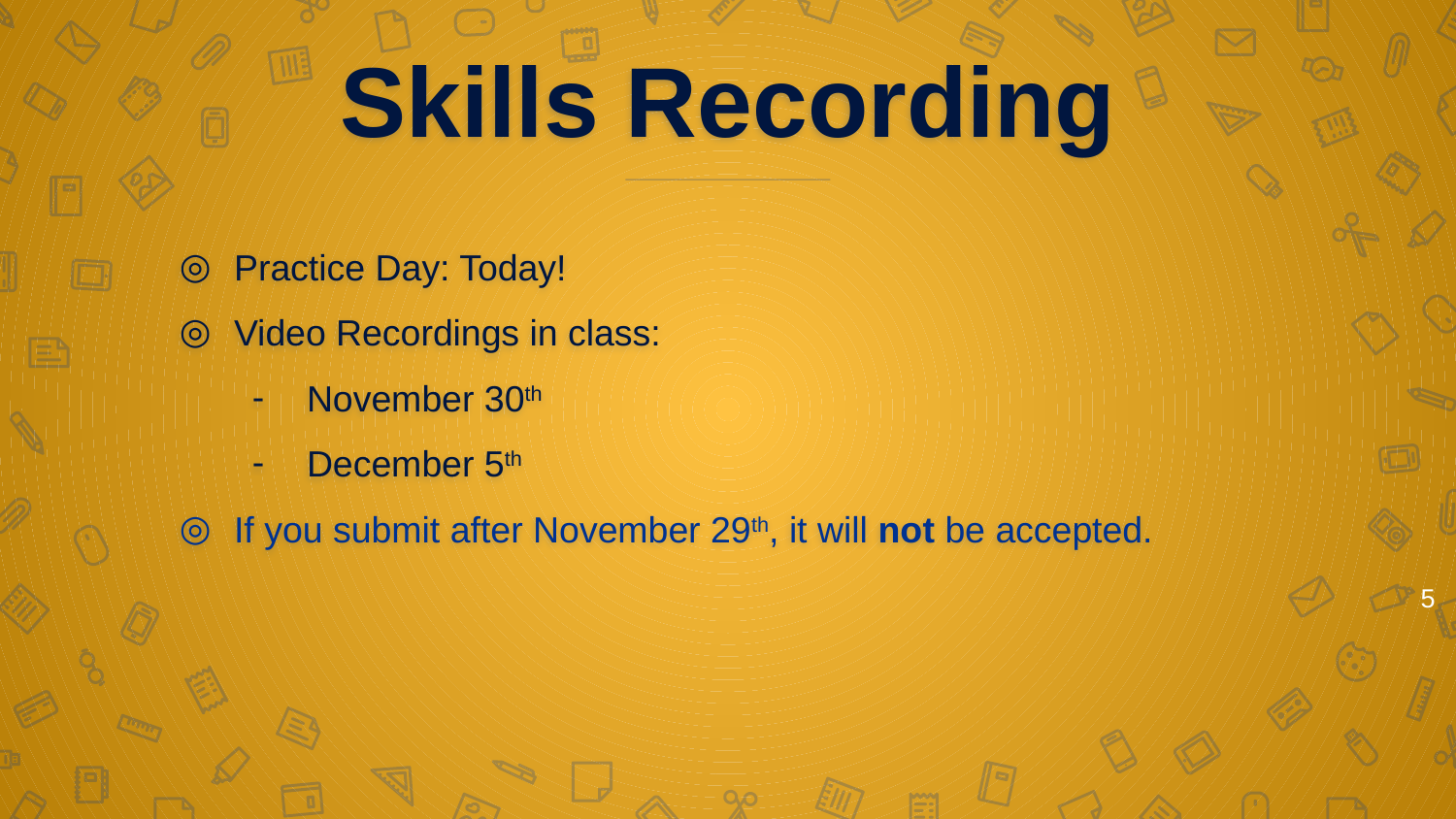

# Skills Recording
Practice Day: Today!
Video Recordings in class:
November 30th
December 5th
If you submit after November 29th, it will not be accepted.
5